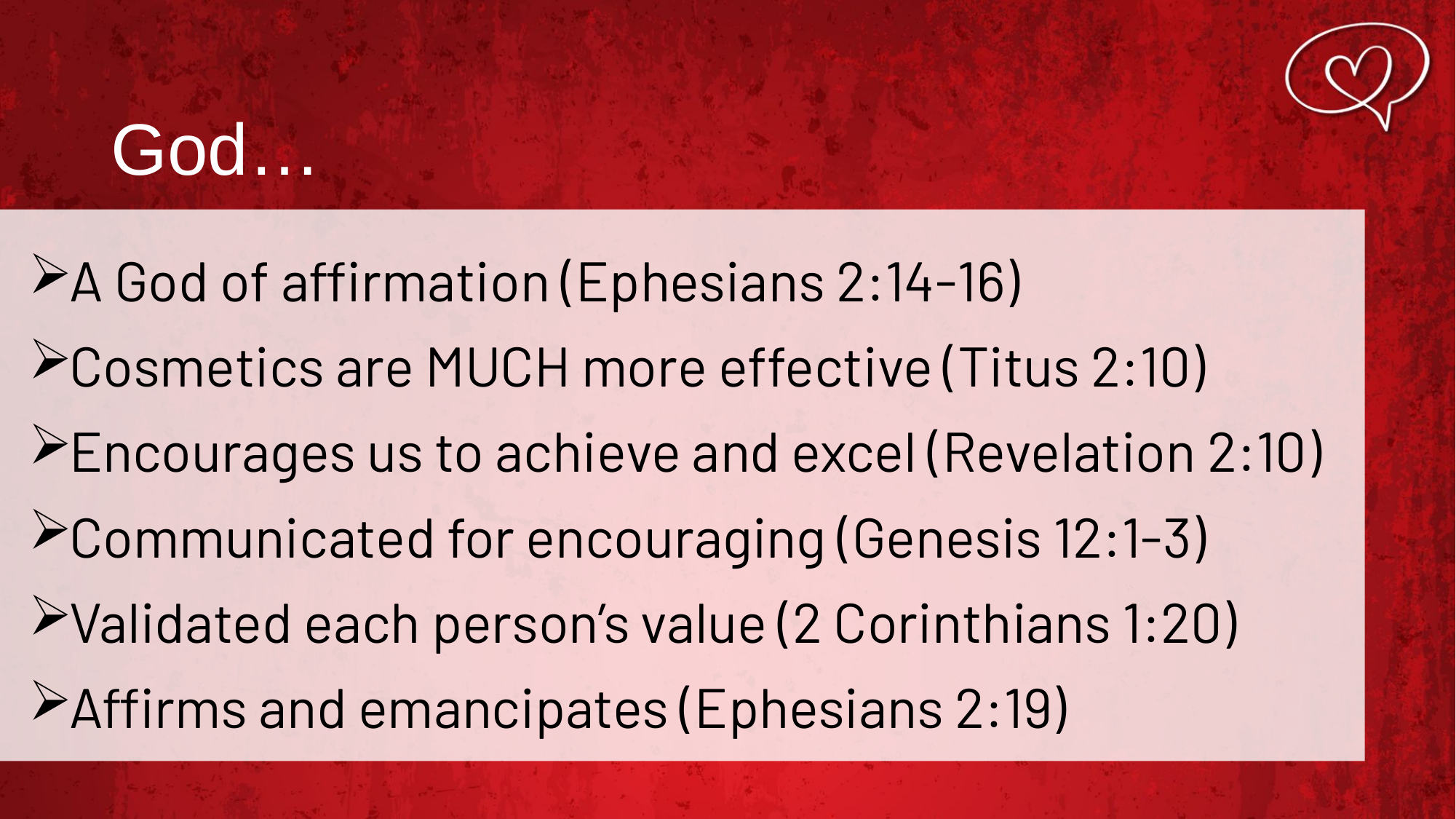

# God…
A God of affirmation (Ephesians 2:14-16)
Cosmetics are MUCH more effective (Titus 2:10)
Encourages us to achieve and excel (Revelation 2:10)
Communicated for encouraging (Genesis 12:1-3)
Validated each person’s value (2 Corinthians 1:20)
Affirms and emancipates (Ephesians 2:19)